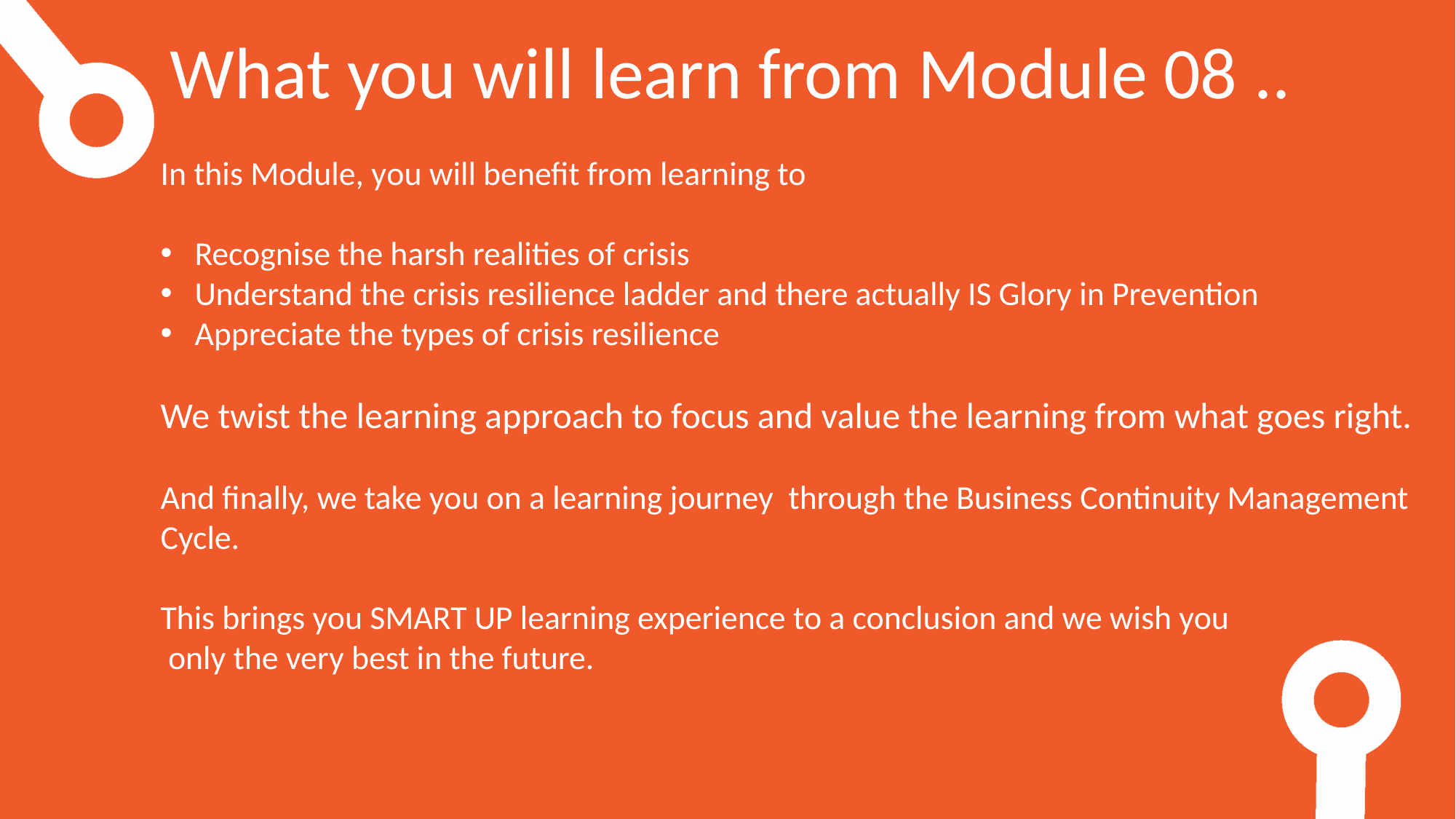

What you will learn from Module 08 ..

In this Module, you will benefit from learning to

Recognise the harsh realities of crisis
Understand the crisis resilience ladder and there actually IS Glory in Prevention
Appreciate the types of crisis resilience

We twist the learning approach to focus and value the learning from what goes right.

And finally, we take you on a learning journey  through the Business Continuity Management Cycle.

This brings you SMART UP learning experience to a conclusion and we wish you
 only the very best in the future.